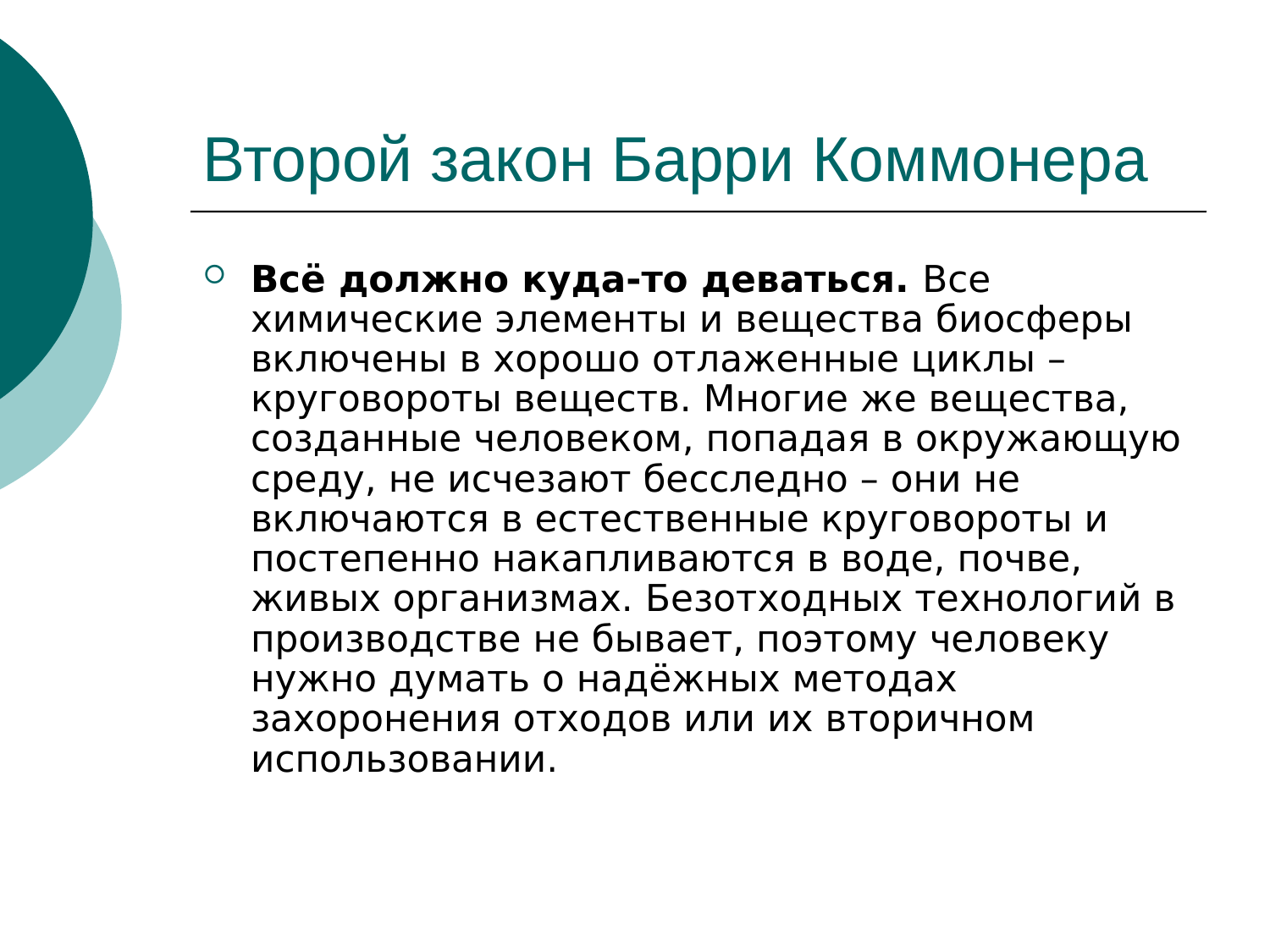

# Второй закон Барри Коммонера
Всё должно куда-то деваться. Все химические элементы и вещества биосферы включены в хорошо отлаженные циклы – круговороты веществ. Многие же вещества, созданные человеком, попадая в окружающую среду, не исчезают бесследно – они не включаются в естественные круговороты и постепенно накапливаются в воде, почве, живых организмах. Безотходных технологий в производстве не бывает, поэтому человеку нужно думать о надёжных методах захоронения отходов или их вторичном использовании.